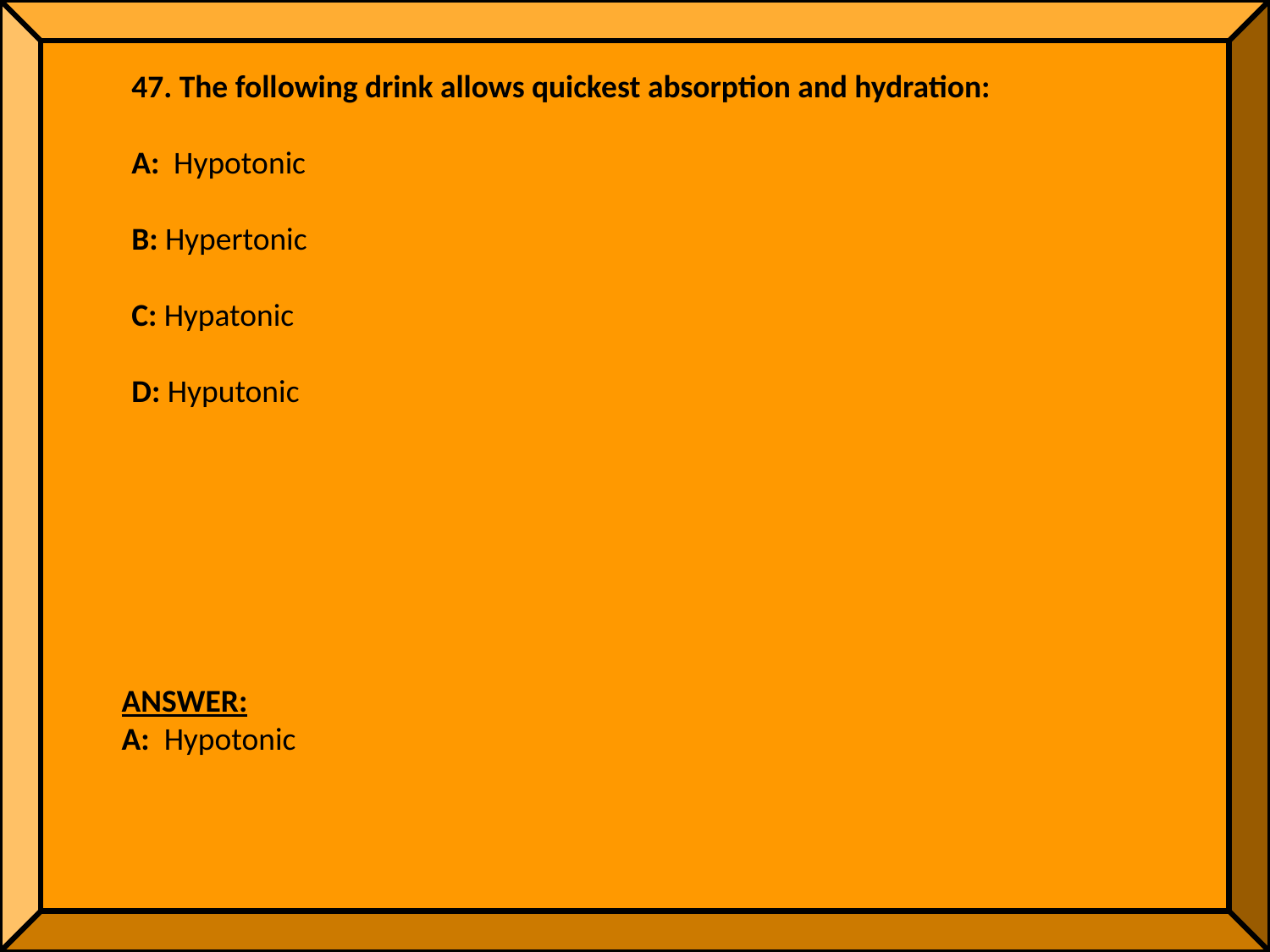

47. The following drink allows quickest absorption and hydration:

A:  Hypotonic

B: Hypertonic

C: Hypatonic

D: Hyputonic

ANSWER:
A:  Hypotonic